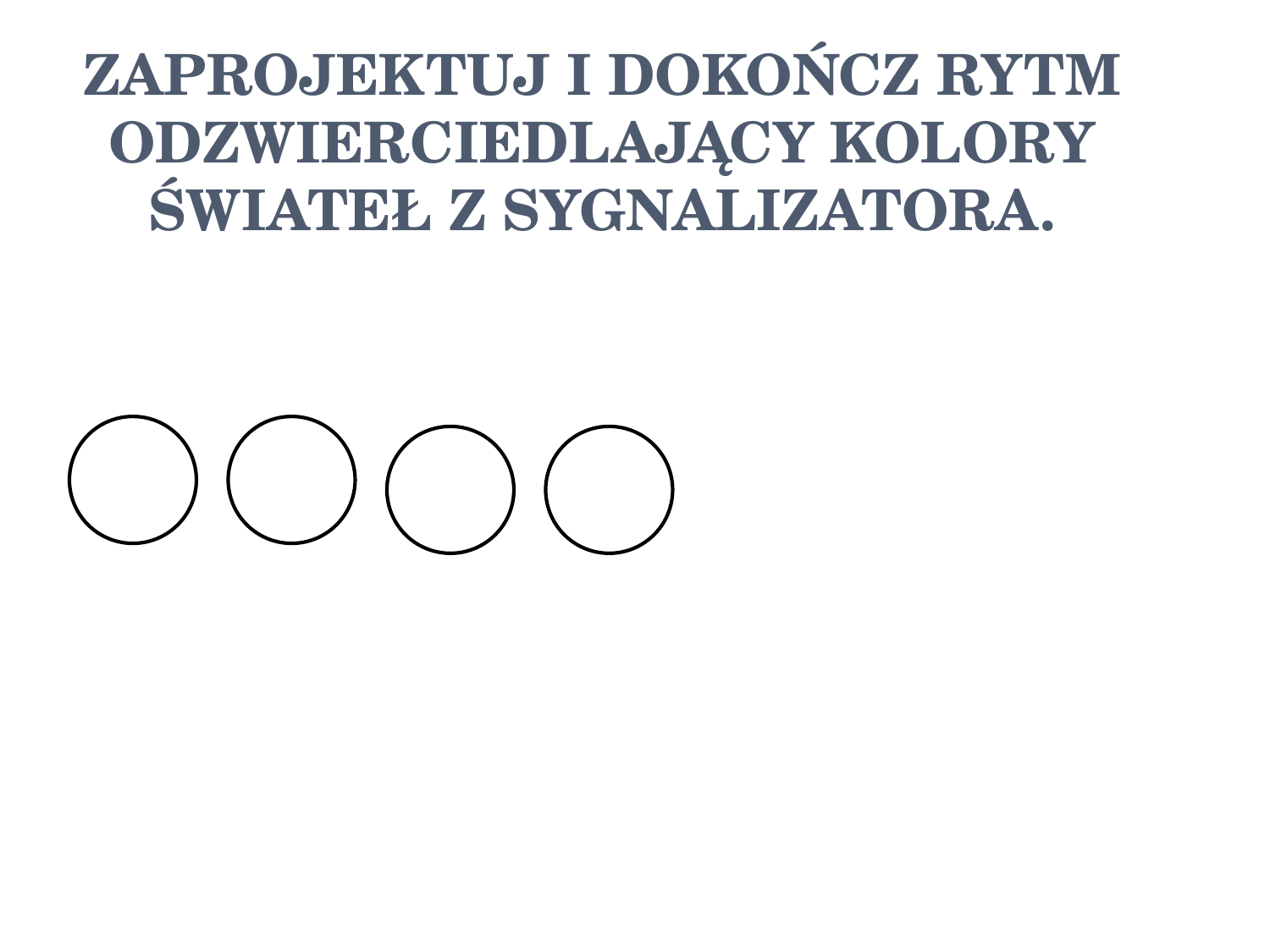

# Zaprojektuj i dokończ rytm odzwierciedlający kolory świateł z sygnalizatora.